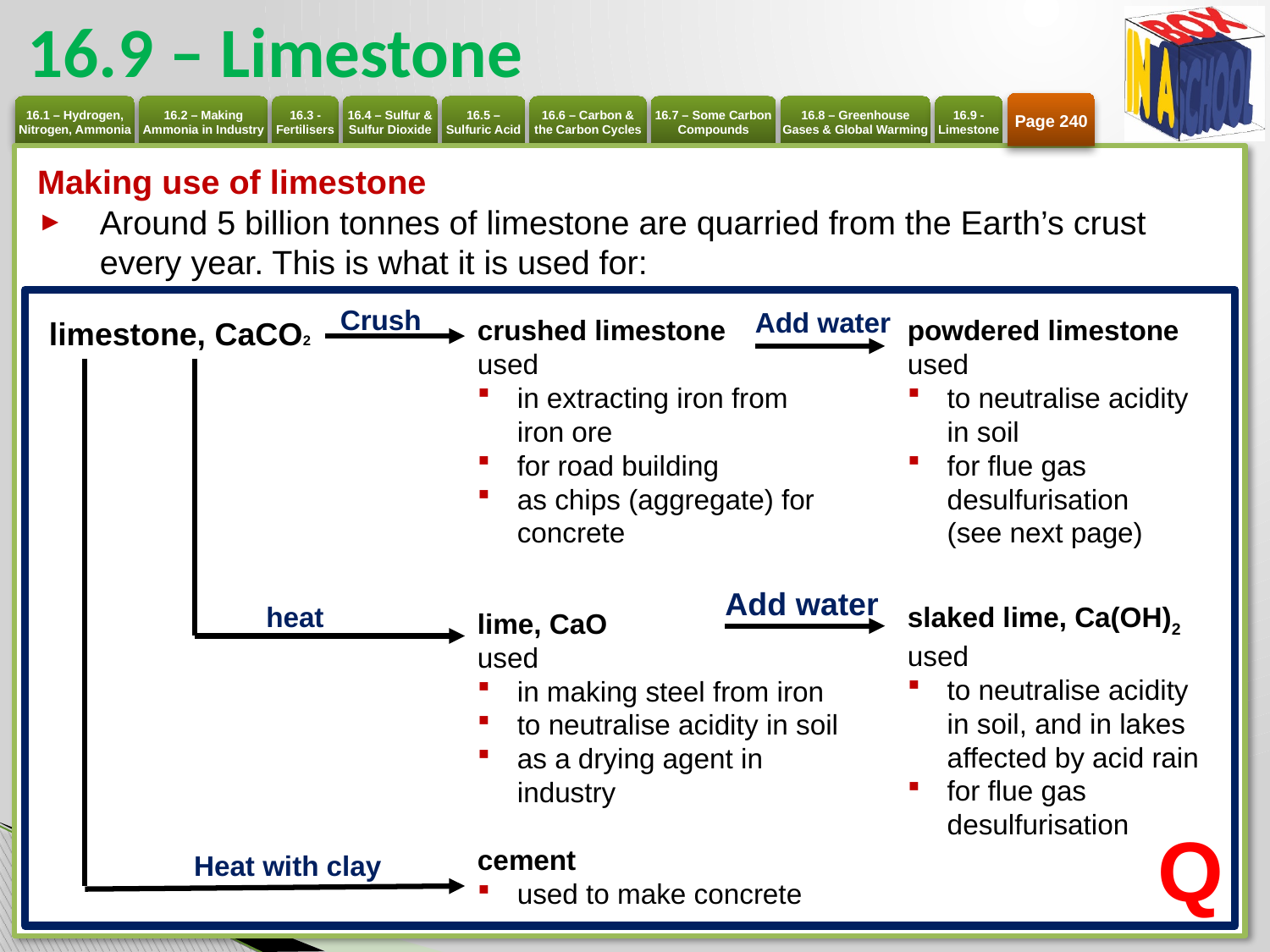

# 16.9 – Limestone
Page 240
Making use of limestone
Around 5 billion tonnes of limestone are quarried from the Earth’s crust every year. This is what it is used for:

Crush
Add water
crushed limestone
used
in extracting iron from iron ore
for road building
as chips (aggregate) for concrete

lime, CaO
used
in making steel from iron
to neutralise acidity in soil
as a drying agent in industry

cement
used to make concrete
powdered limestone
used
to neutralise acidity in soil
for flue gas desulfurisation
(see next page)
slaked lime, Ca(OH)2
used
to neutralise acidity in soil, and in lakes affected by acid rain
for flue gas desulfurisation
limestone, CaCO2
Add water
heat
Q
Heat with clay